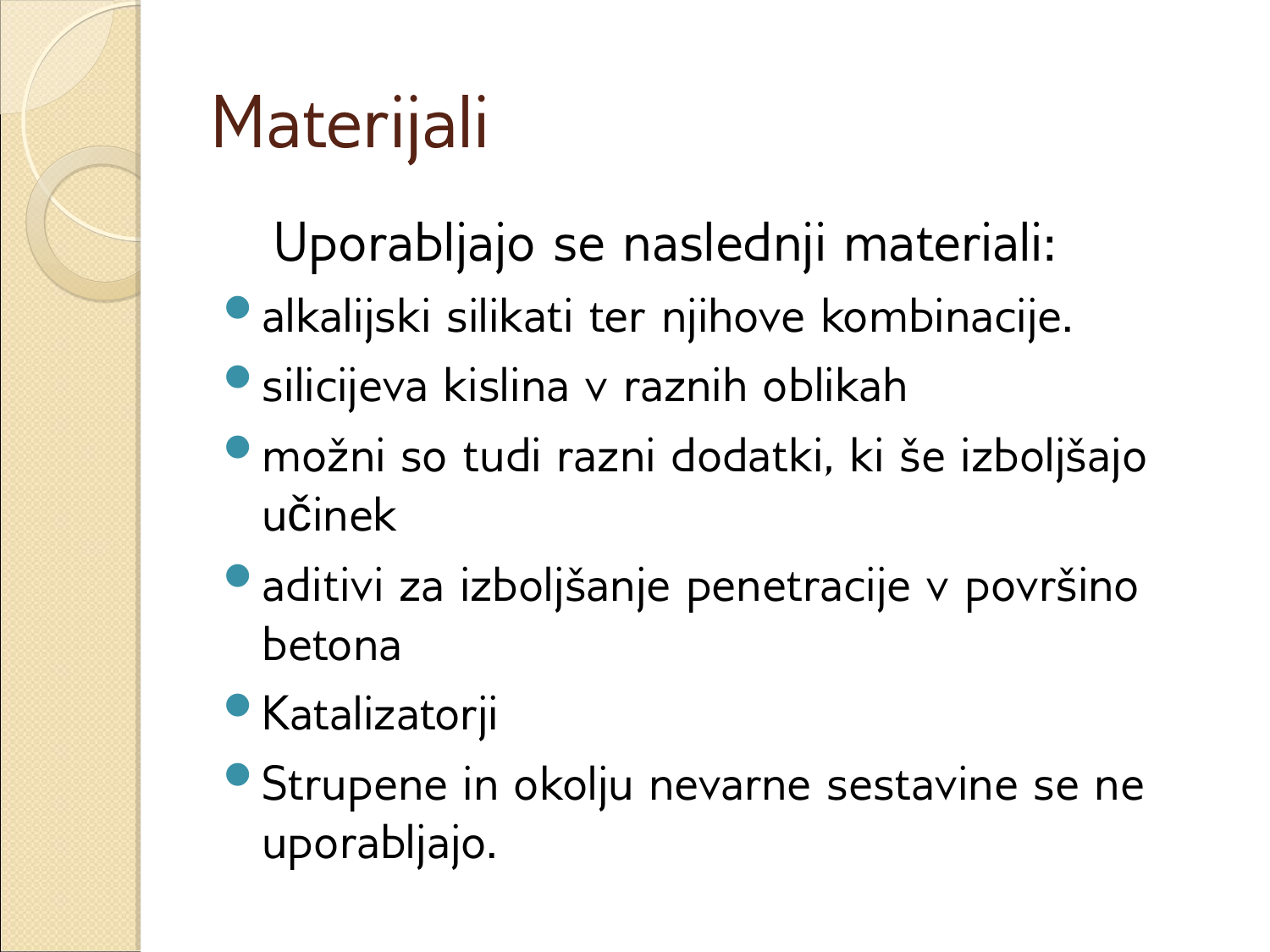

Materijali
   Uporabljajo se naslednji materiali:
alkalijski silikati ter njihove kombinacije.
silicijeva kislina v raznih oblikah
možni so tudi razni dodatki, ki še izboljšajo učinek
aditivi za izboljšanje penetracije v površino betona
Katalizatorji
Strupene in okolju nevarne sestavine se ne uporabljajo.